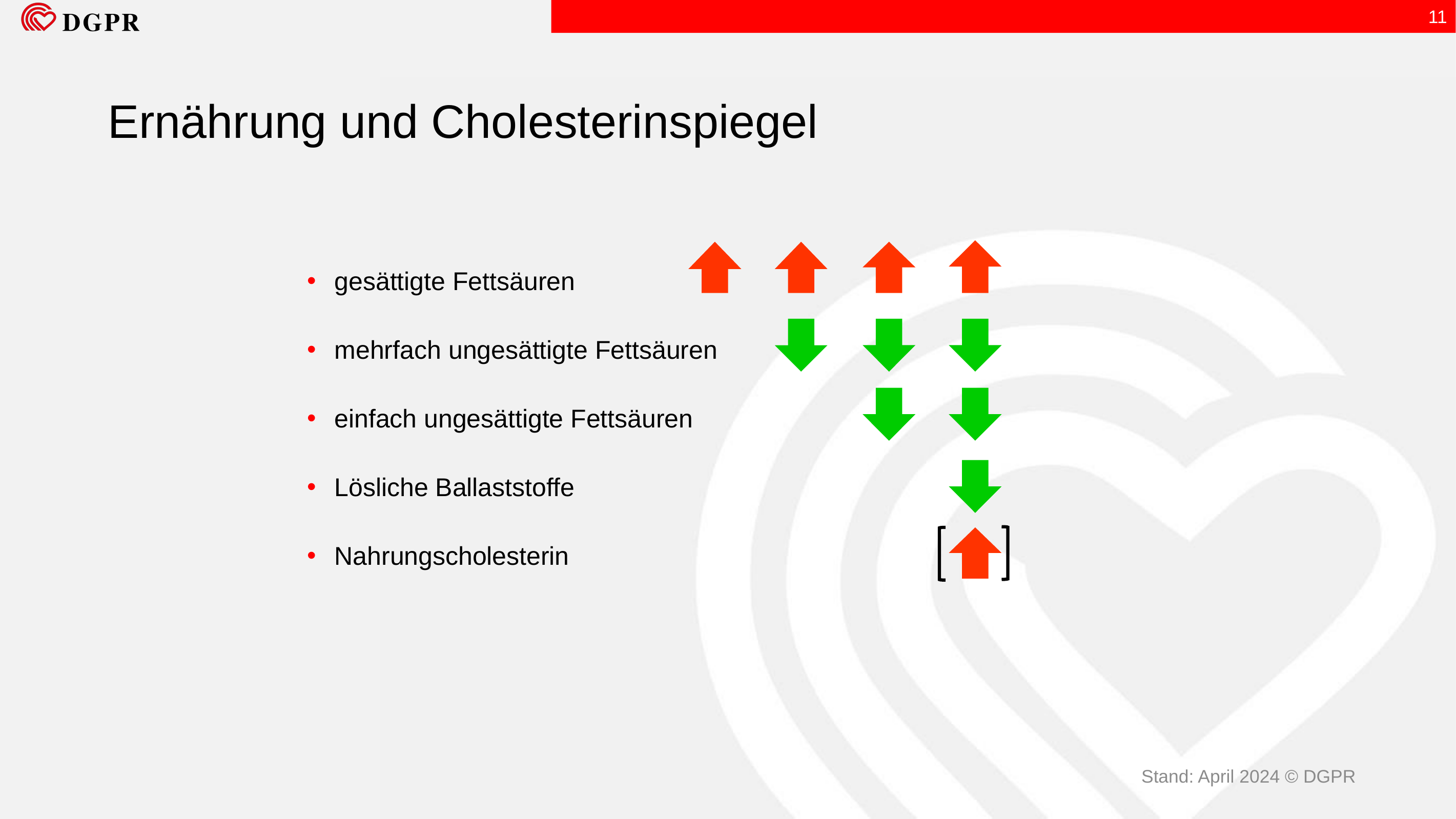

11
# Ernährung und Cholesterinspiegel

gesättigte Fettsäuren
mehrfach ungesättigte Fettsäuren
einfach ungesättigte Fettsäuren
Lösliche Ballaststoffe
Nahrungscholesterin

Stand: April 2024 © DGPR